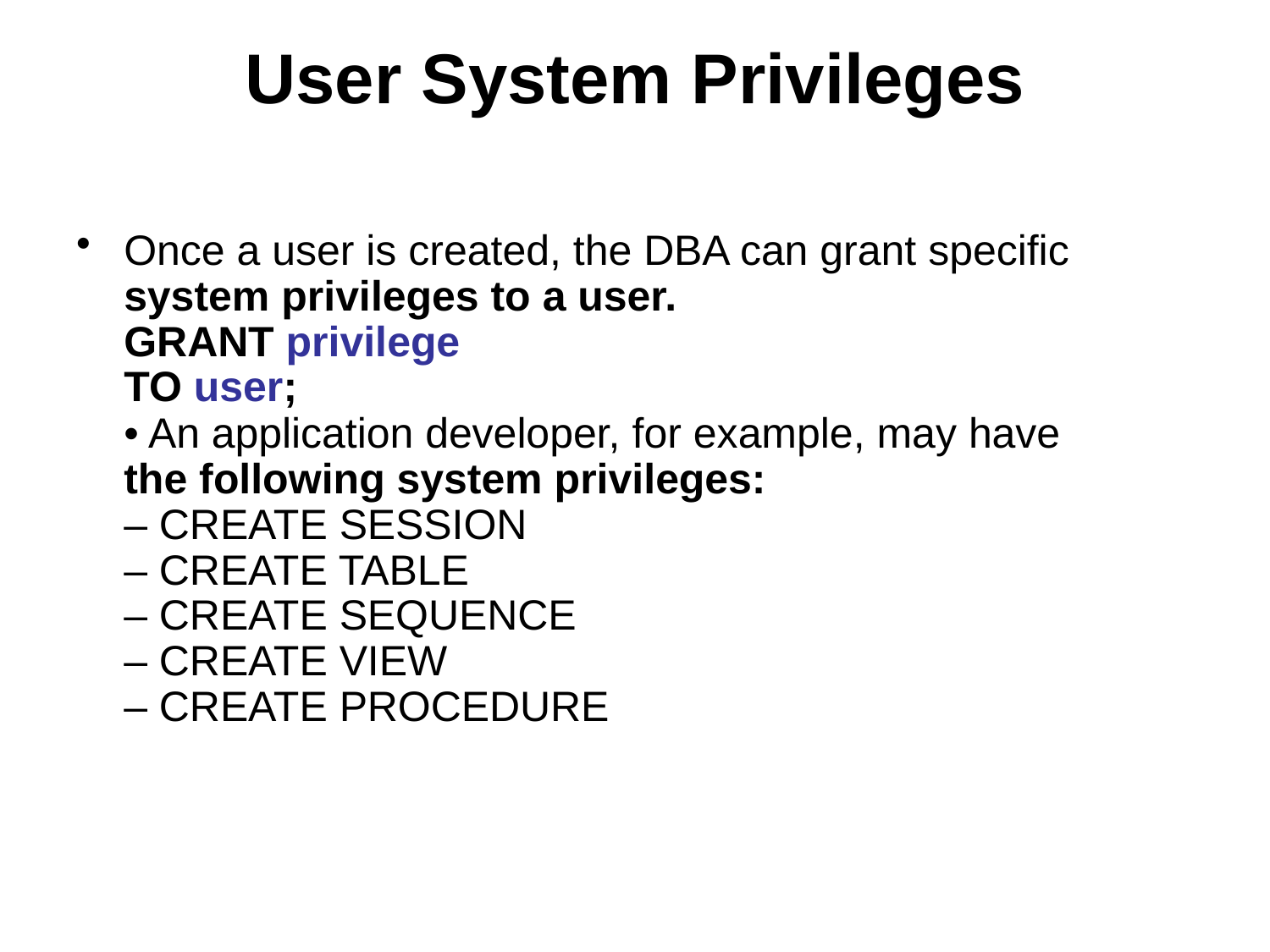

# User System Privileges
Once a user is created, the DBA can grant specific
system privileges to a user.
GRANT privilege
TO user;
• An application developer, for example, may have
the following system privileges:
– CREATE SESSION
– CREATE TABLE
– CREATE SEQUENCE
– CREATE VIEW
– CREATE PROCEDURE